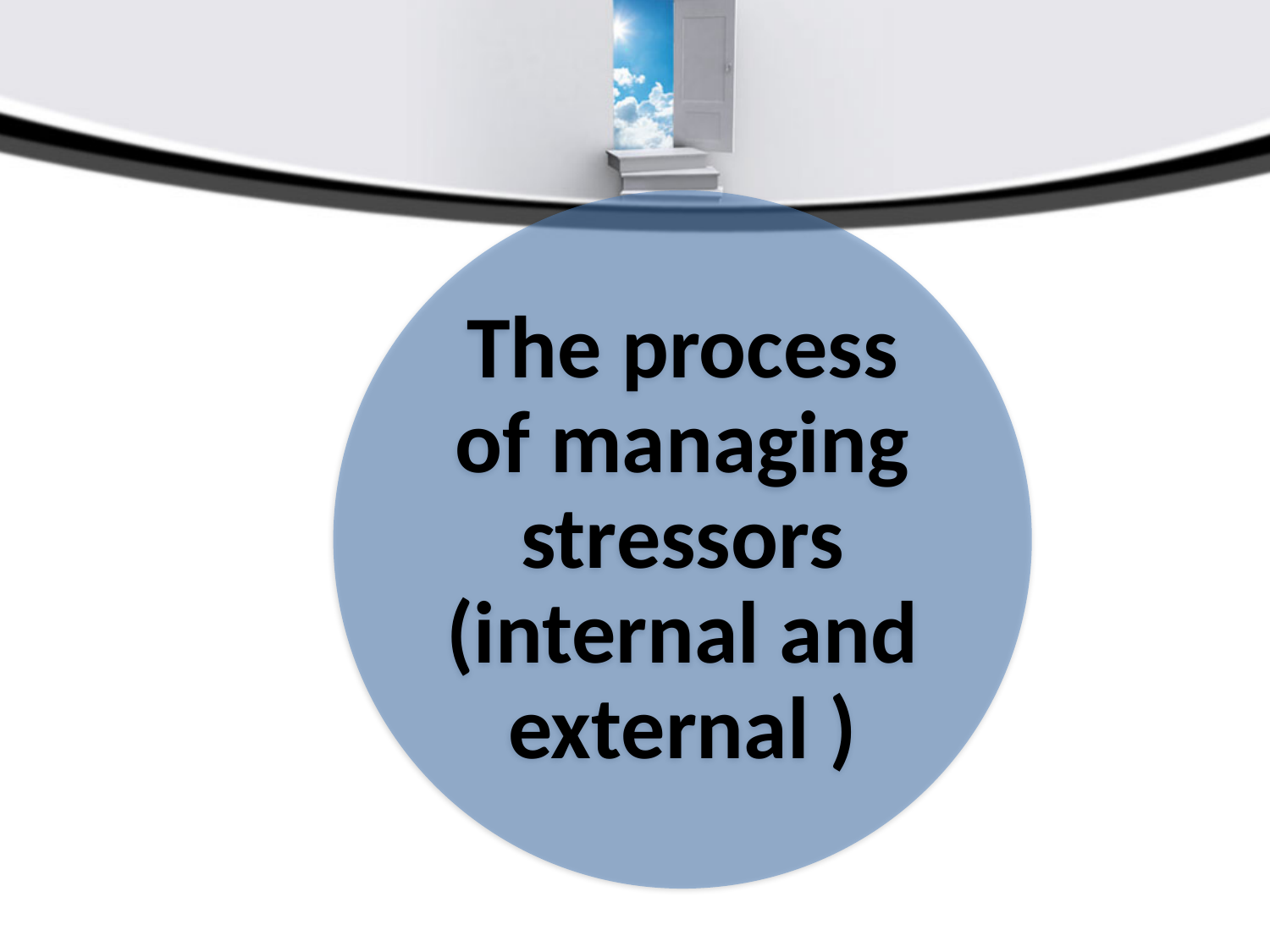

The process of managing stressors (internal and external )